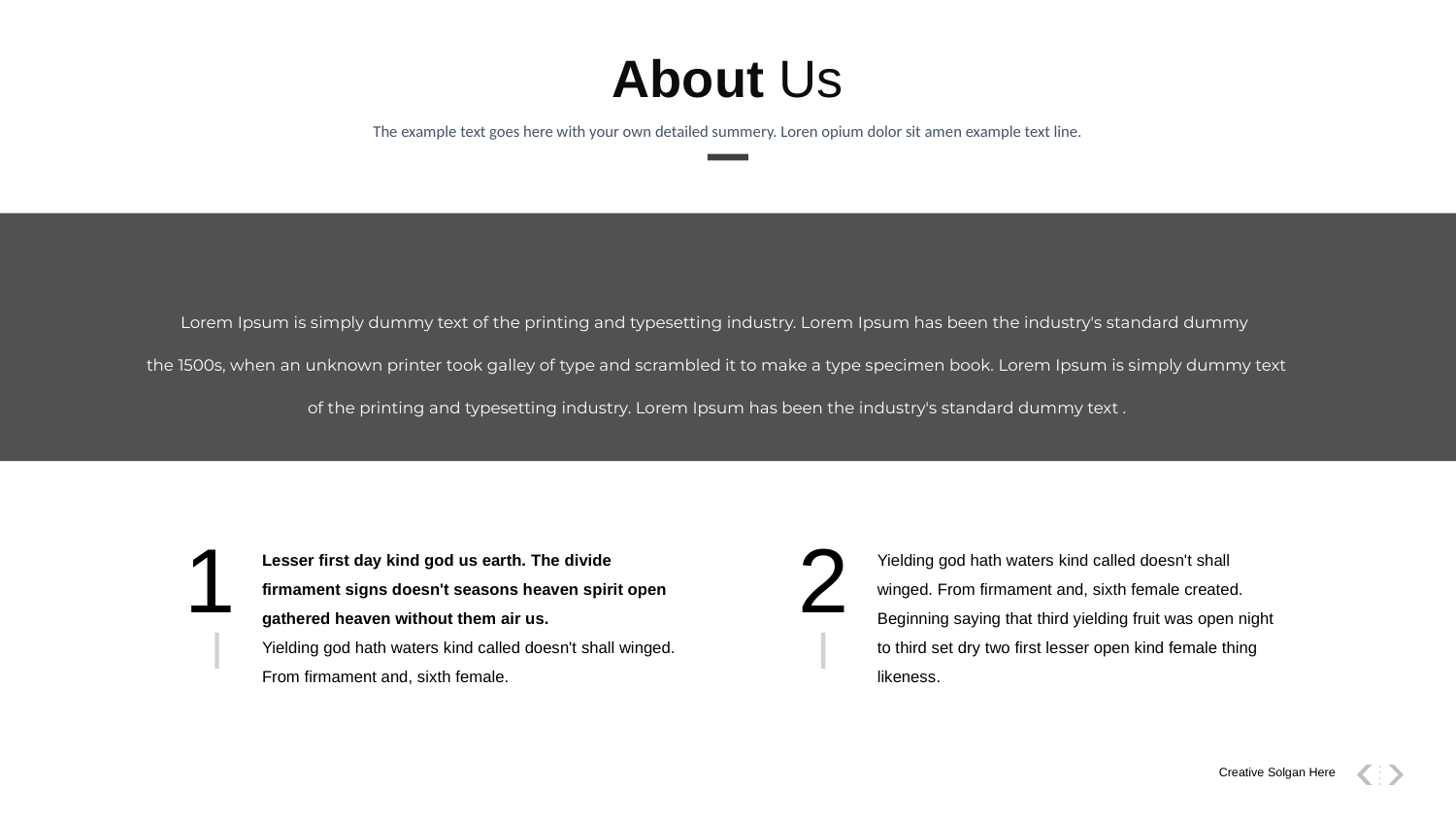

About Us
The example text goes here with your own detailed summery. Loren opium dolor sit amen example text line.

Lorem Ipsum is simply dummy text of the printing and typesetting industry. Lorem Ipsum has been the industry's standard dummy
the 1500s, when an unknown printer took galley of type and scrambled it to make a type specimen book. Lorem Ipsum is simply dummy text of the printing and typesetting industry. Lorem Ipsum has been the industry's standard dummy text .
1
Lesser first day kind god us earth. The divide firmament signs doesn't seasons heaven spirit open gathered heaven without them air us.
Yielding god hath waters kind called doesn't shall winged. From firmament and, sixth female.
2
Yielding god hath waters kind called doesn't shall winged. From firmament and, sixth female created. Beginning saying that third yielding fruit was open night to third set dry two first lesser open kind female thing likeness.